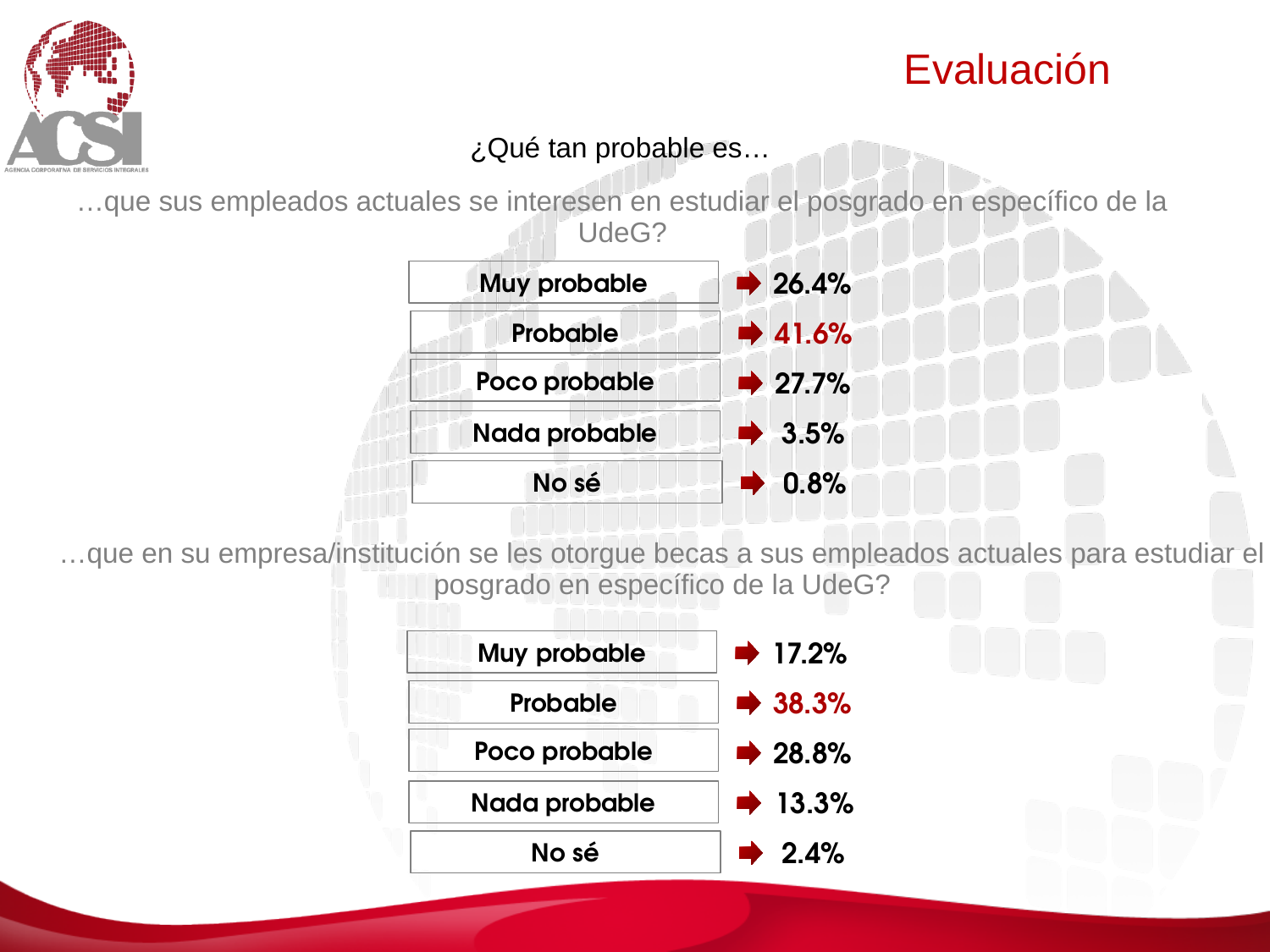

Evaluación
¿Qué tan probable es…
…que sus empleados actuales se interesen en estudiar el posgrado en específico de la UdeG?
26.4%
Muy probable

41.6%
Probable

Poco probable
27.7%

3.5%
Nada probable

0.8%
No sé

…que en su empresa/institución se les otorgue becas a sus empleados actuales para estudiar el posgrado en específico de la UdeG?
17.2%
Muy probable

38.3%
Probable

Poco probable
28.8%

13.3%
Nada probable

2.4%
No sé